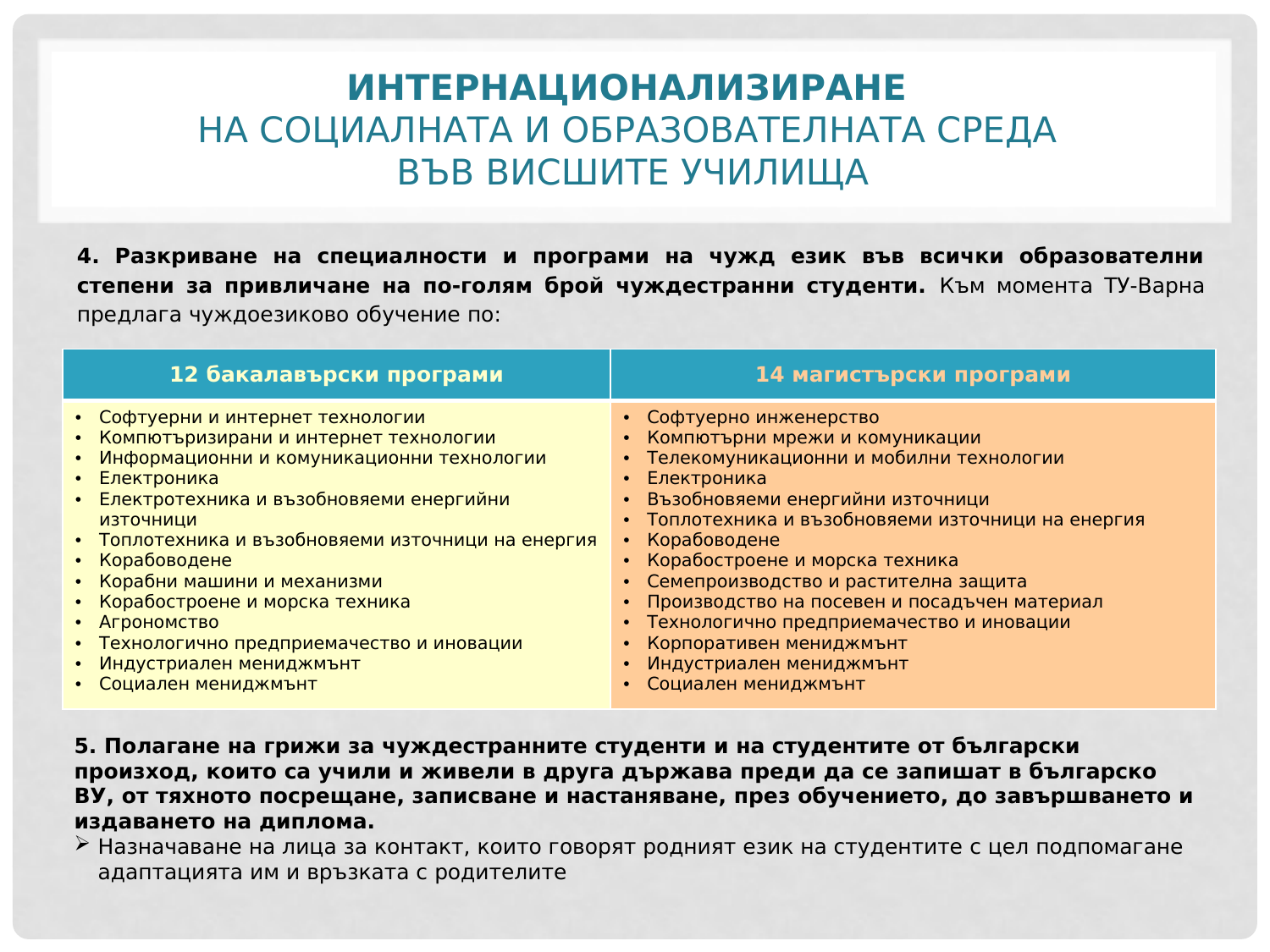

# Интернационализиране на социалната и образователната среда във висшите училища
4. Разкриване на специалности и програми на чужд език във всички образователни степени за привличане на по-голям брой чуждестранни студенти. Към момента ТУ-Варна предлага чуждоезиково обучение по:

| 12 бакалавърски програми | 14 магистърски програми |
| --- | --- |
| Софтуерни и интернет технологии Компютъризирани и интернет технологии Информационни и комуникационни технологии Електроника Електротехника и възобновяеми енергийни източници Топлотехника и възобновяеми източници на енергия Корабоводене Корабни машини и механизми Корабостроене и морска техника Агрономство Технологично предприемачество и иновации Индустриален мениджмънт Социален мениджмънт | Софтуерно инженерство Компютърни мрежи и комуникации Телекомуникационни и мобилни технологии Електроника Възобновяеми енергийни източници Топлотехника и възобновяеми източници на енергия Корабоводене Корабостроене и морска техника Семепроизводство и растителна защита Производство на посевен и посадъчен материал Технологично предприемачество и иновации Корпоративен мениджмънт Индустриален мениджмънт Социален мениджмънт |
5. Полагане на грижи за чуждестранните студенти и на студентите от български произход, които са учили и живели в друга държава преди да се запишат в българско ВУ, от тяхното посрещане, записване и настаняване, през обучението, до завършването и издаването на диплома.
Назначаване на лица за контакт, които говорят родният език на студентите с цел подпомагане адаптацията им и връзката с родителите